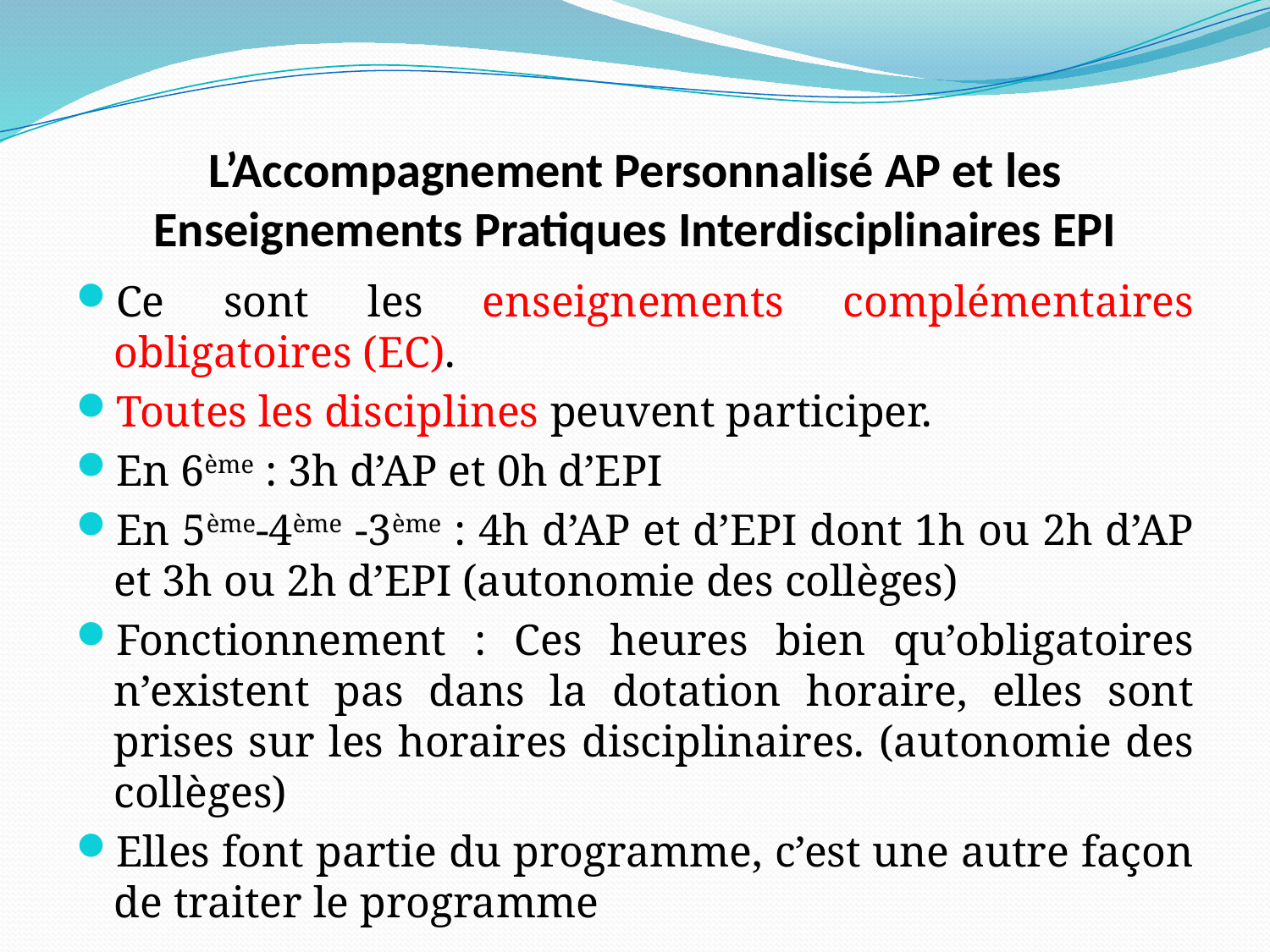

# L’Accompagnement Personnalisé AP et les Enseignements Pratiques Interdisciplinaires EPI
Ce sont les enseignements complémentaires obligatoires (EC).
Toutes les disciplines peuvent participer.
En 6ème : 3h d’AP et 0h d’EPI
En 5ème-4ème -3ème : 4h d’AP et d’EPI dont 1h ou 2h d’AP et 3h ou 2h d’EPI (autonomie des collèges)
Fonctionnement : Ces heures bien qu’obligatoires n’existent pas dans la dotation horaire, elles sont prises sur les horaires disciplinaires. (autonomie des collèges)
Elles font partie du programme, c’est une autre façon de traiter le programme